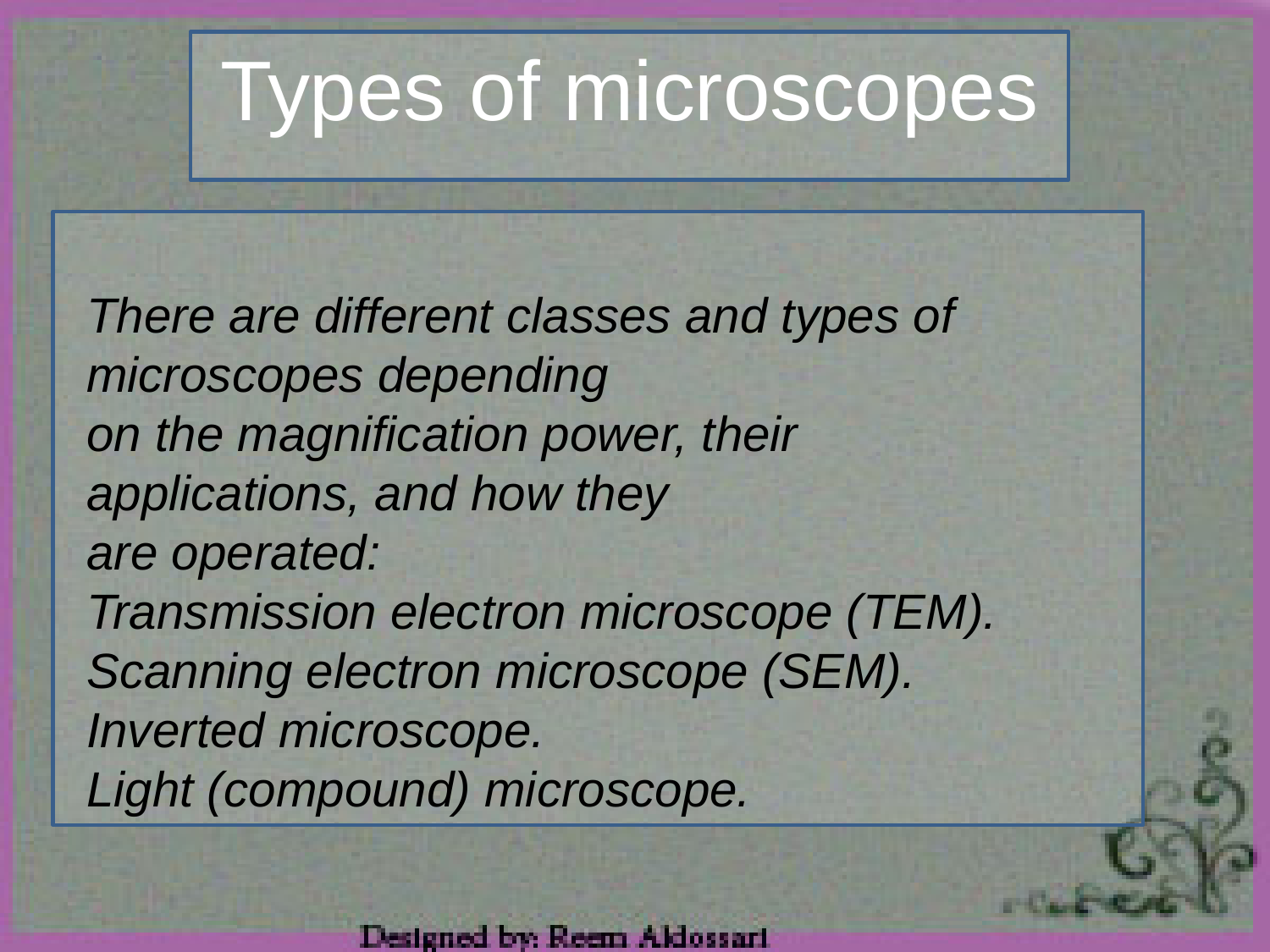

Types of microscopes

There are different classes and types of microscopes depending
on the magnification power, their applications, and how they
are operated:
Transmission electron microscope (TEM).
Scanning electron microscope (SEM).
Inverted microscope.
Light (compound) microscope.